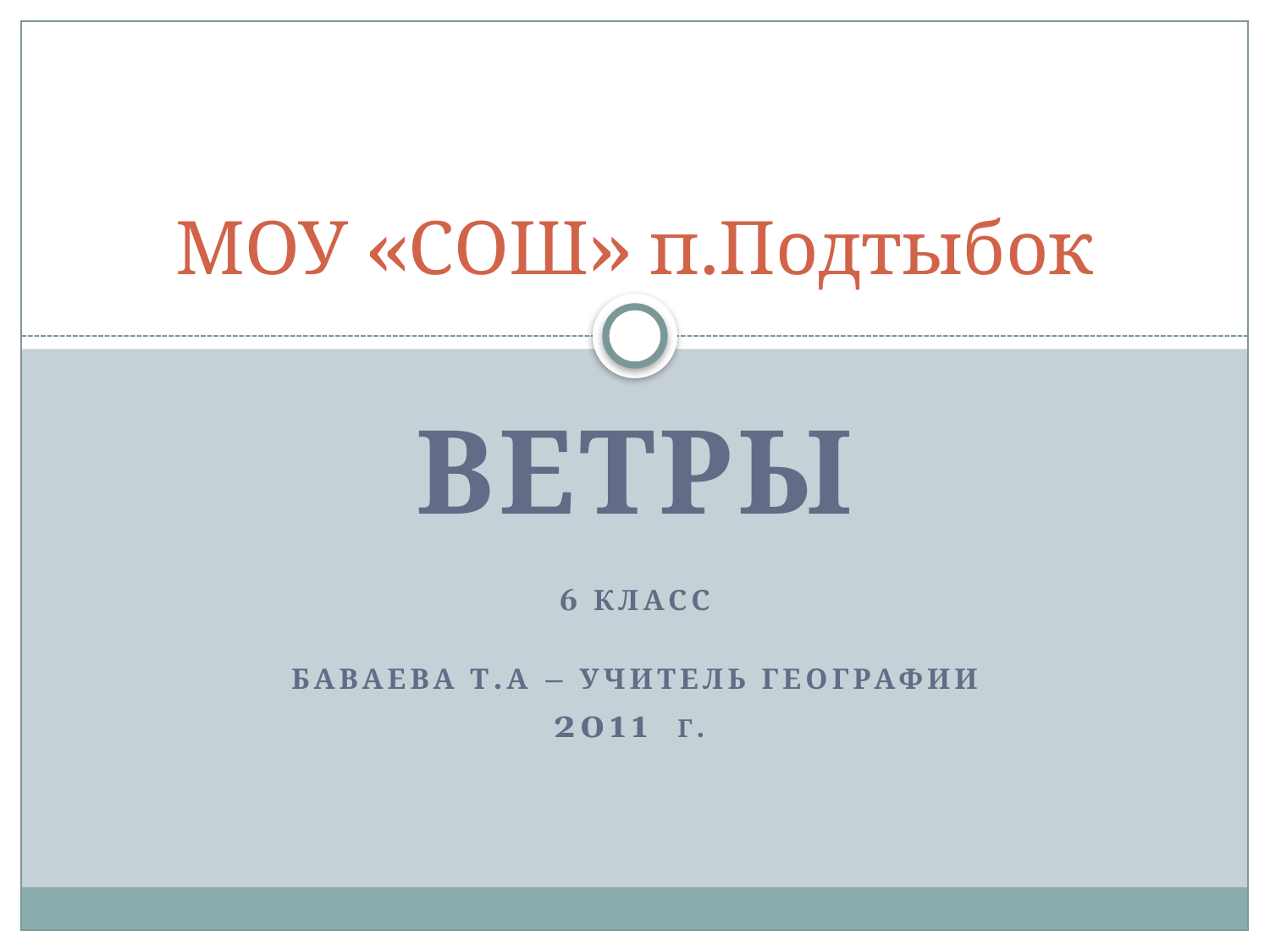

# МОУ «СОШ» п.Подтыбок
ВЕТРЫ

6 класс

Баваева Т.А – учитель географии
2011  г.